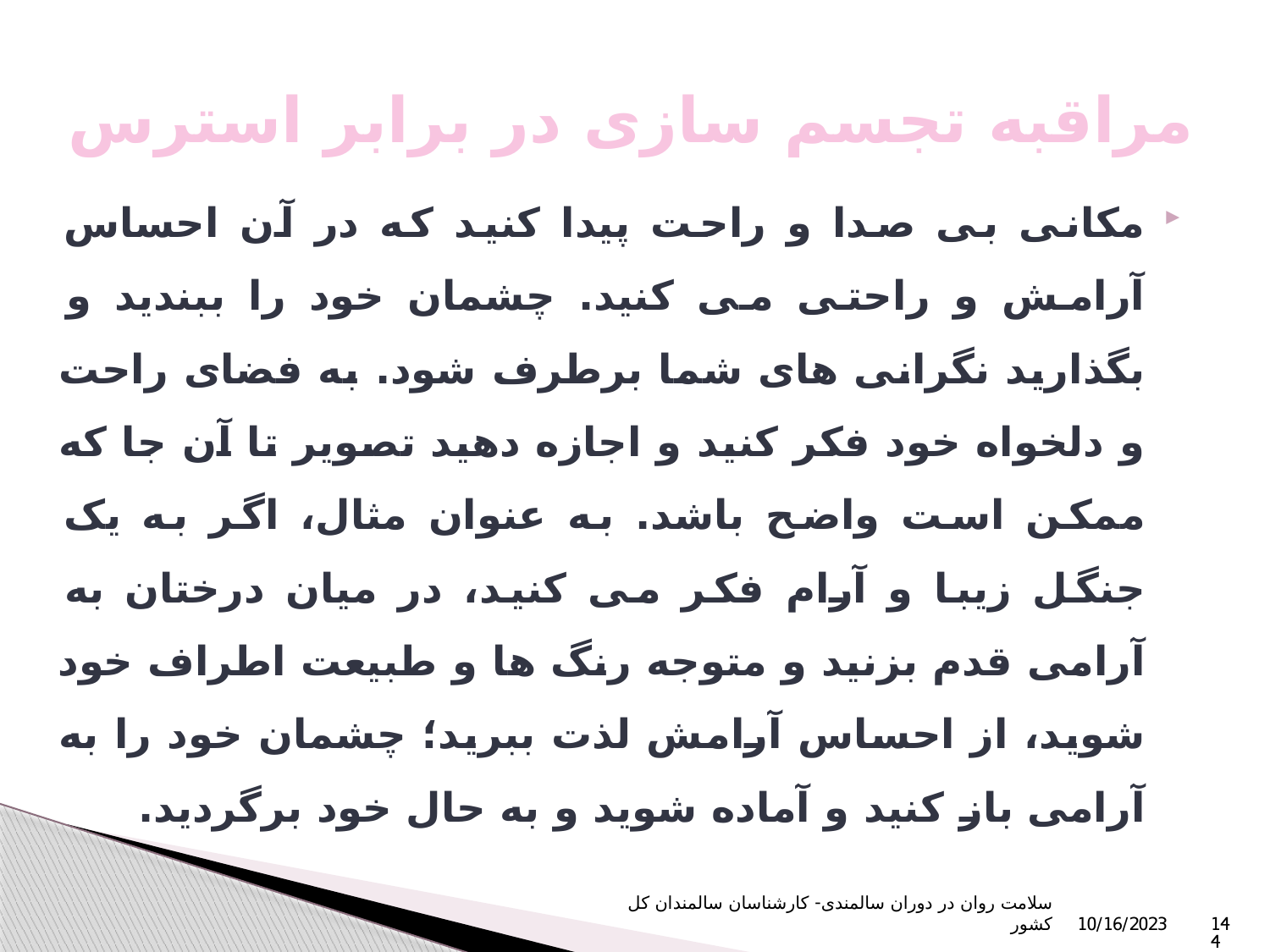

# مراقبه تجسم سازی در برابر استرس
مکانی بی صدا و راحت پیدا کنید که در آن احساس آرامش و راحتی می کنید. چشمان خود را ببندید و بگذارید نگرانی های شما برطرف شود. به فضای راحت و دلخواه خود فکر کنید و اجازه دهید تصویر تا آن جا که ممکن است واضح باشد. به عنوان مثال، اگر به یک جنگل زیبا و آرام فکر می کنید، در میان درختان به آرامی قدم بزنید و متوجه رنگ ها و طبیعت اطراف خود شوید، از احساس آرامش لذت ببرید؛ چشمان خود را به آرامی باز کنید و آماده شوید و به حال خود برگردید.
سلامت روان در دوران سالمندی- کارشناسان سالمندان کل کشور
10/16/2023
144